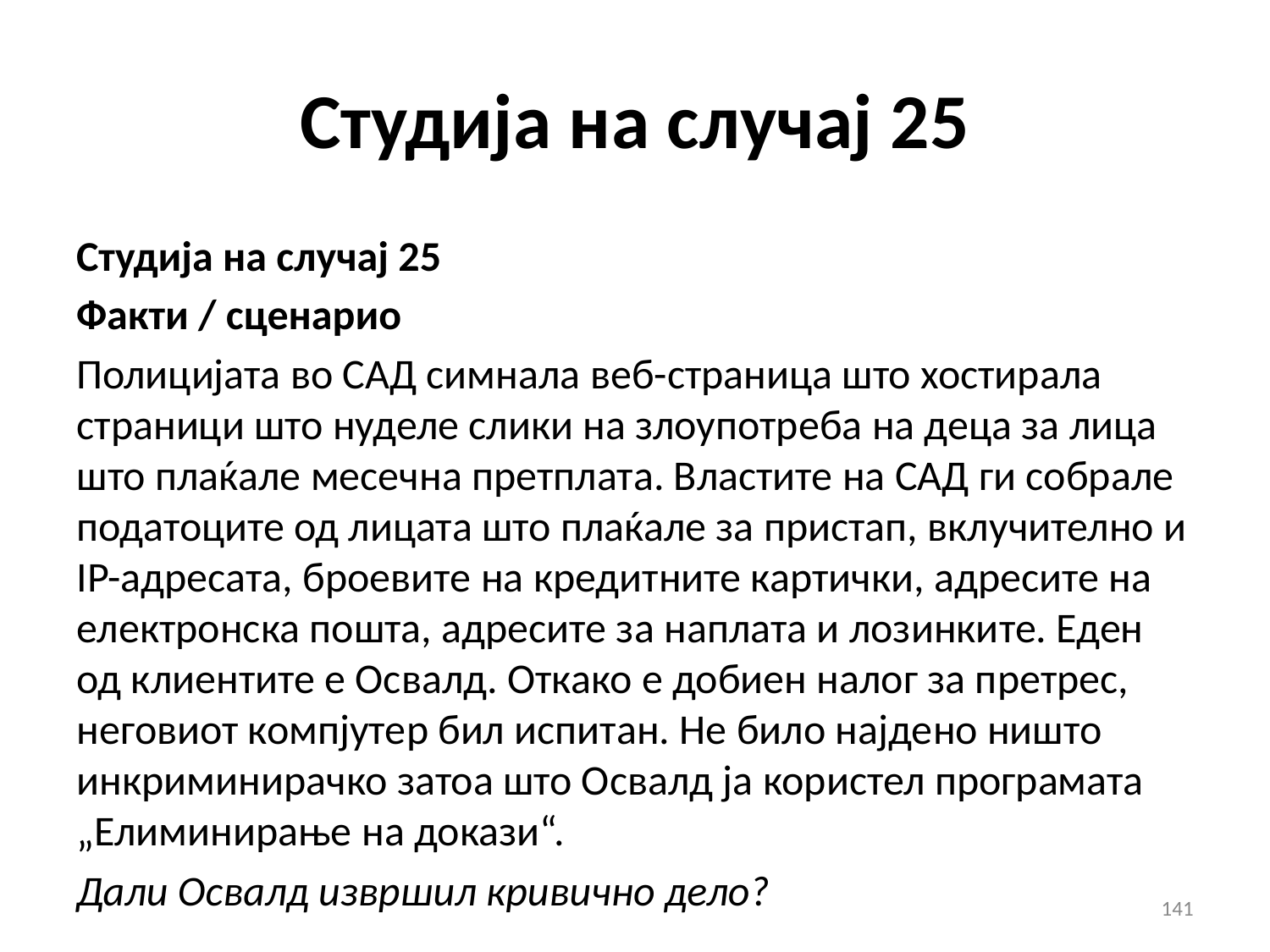

Студија на случај 25
Студија на случај 25
Факти / сценарио
Полицијата во САД симнала веб-страница што хостирала страници што нуделе слики на злоупотреба на деца за лица што плаќале месечна претплата. Властите на САД ги собрале податоците од лицата што плаќале за пристап, вклучително и IP-адресата, броевите на кредитните картички, адресите на електронска пошта, адресите за наплата и лозинките. Еден од клиентите е Освалд. Откако е добиен налог за претрес, неговиот компјутер бил испитан. Не било најдено ништо инкриминирачко затоа што Освалд ја користел програмата „Елиминирање на докази“.
Дали Освалд извршил кривично дело?
141